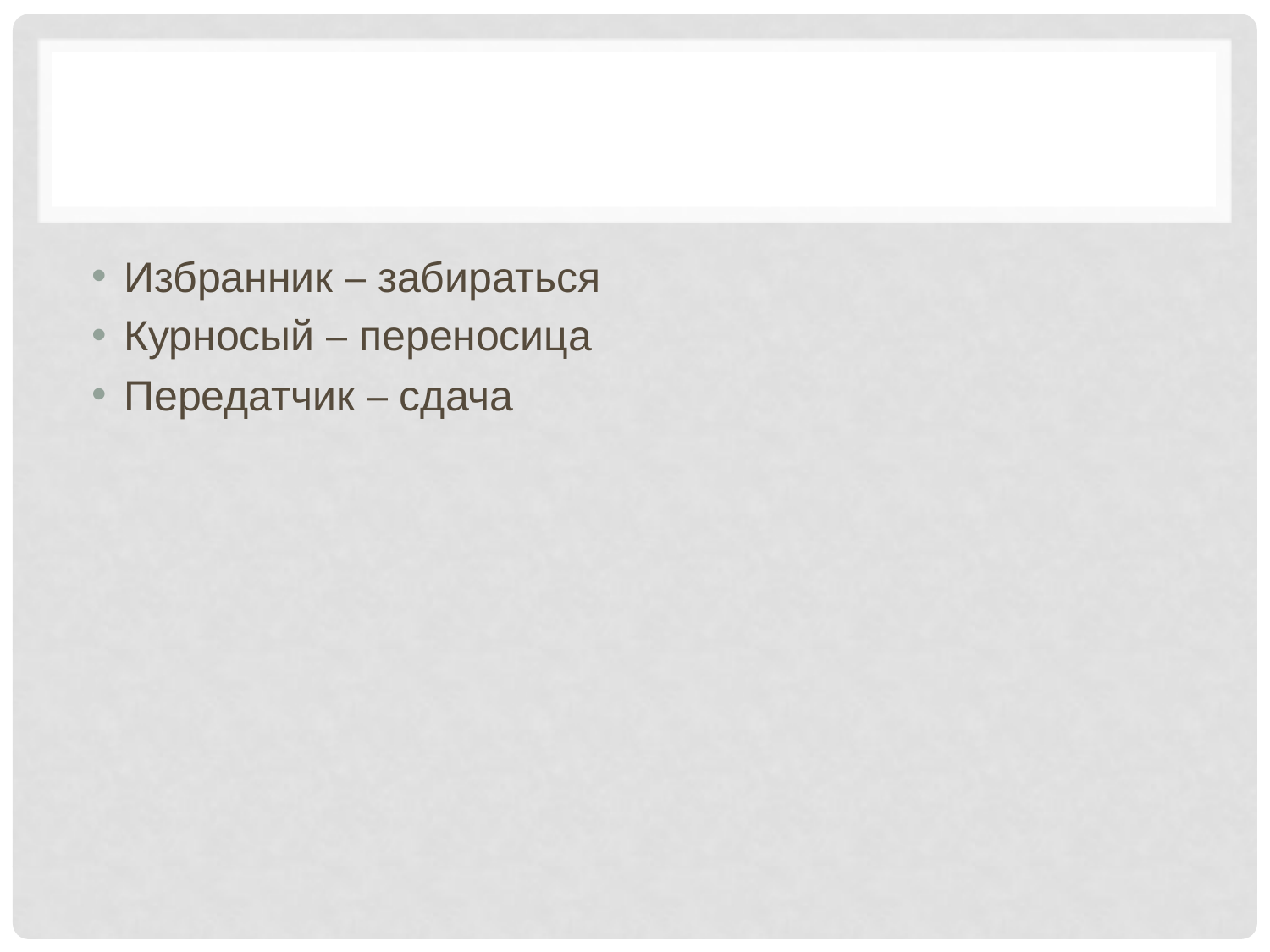

#
Избранник – забираться
Курносый – переносица
Передатчик – сдача